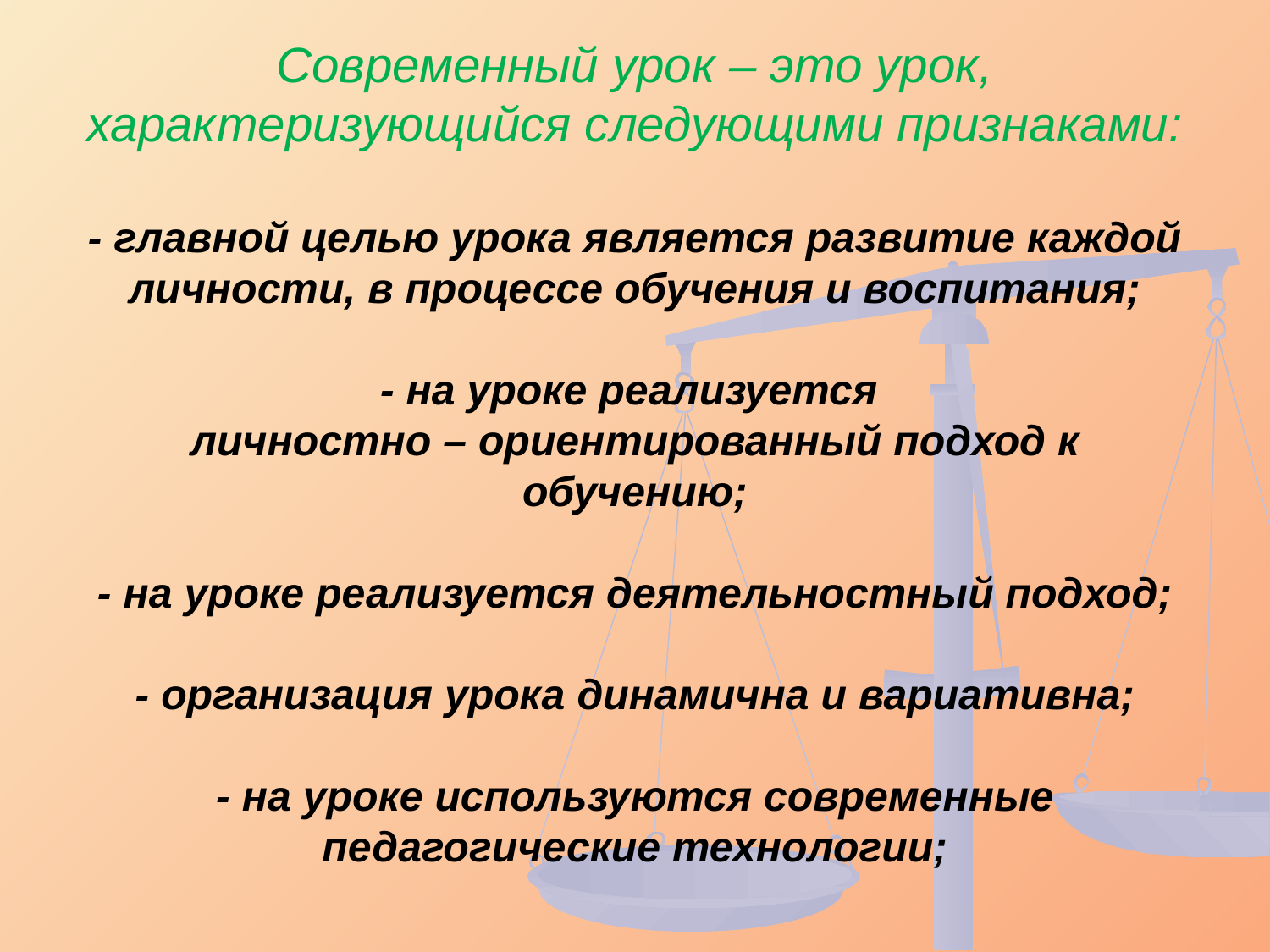

# Современный урок – это урок, характеризующийся следующими признаками: - главной целью урока является развитие каждой личности, в процессе обучения и воспитания; - на уроке реализуется личностно – ориентированный подход к обучению; - на уроке реализуется деятельностный подход; - организация урока динамична и вариативна; - на уроке используются современные педагогические технологии;